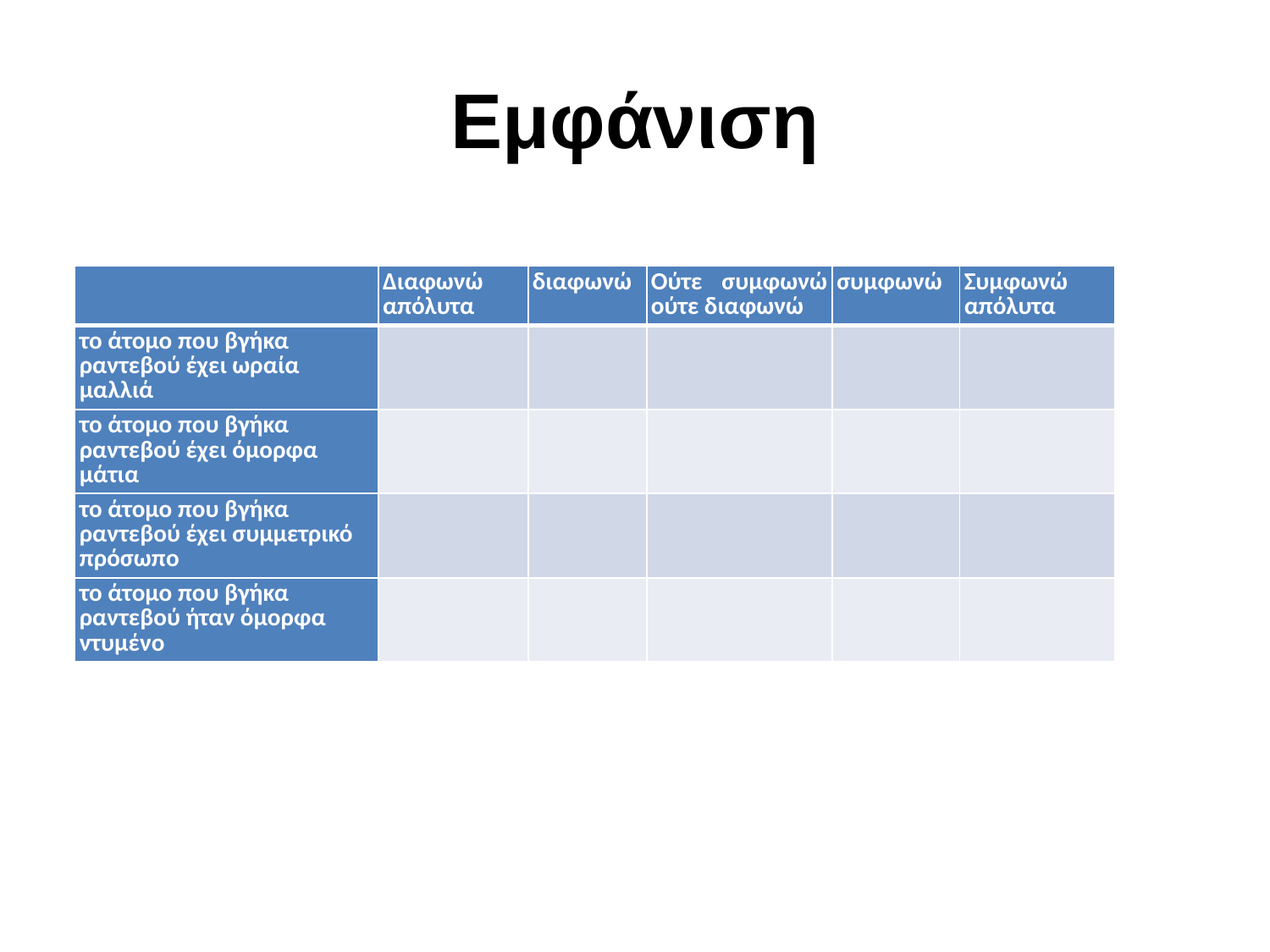

# Εμφάνιση
|  | Διαφωνώ απόλυτα | διαφωνώ | Ούτε συμφωνώ ούτε διαφωνώ | συμφωνώ | Συμφωνώ απόλυτα |
| --- | --- | --- | --- | --- | --- |
| το άτομο που βγήκα ραντεβού έχει ωραία μαλλιά |  |  |  |  |  |
| το άτομο που βγήκα ραντεβού έχει όμορφα μάτια |  |  |  |  |  |
| το άτομο που βγήκα ραντεβού έχει συμμετρικό πρόσωπο |  |  |  |  |  |
| το άτομο που βγήκα ραντεβού ήταν όμορφα ντυμένο |  |  |  |  |  |